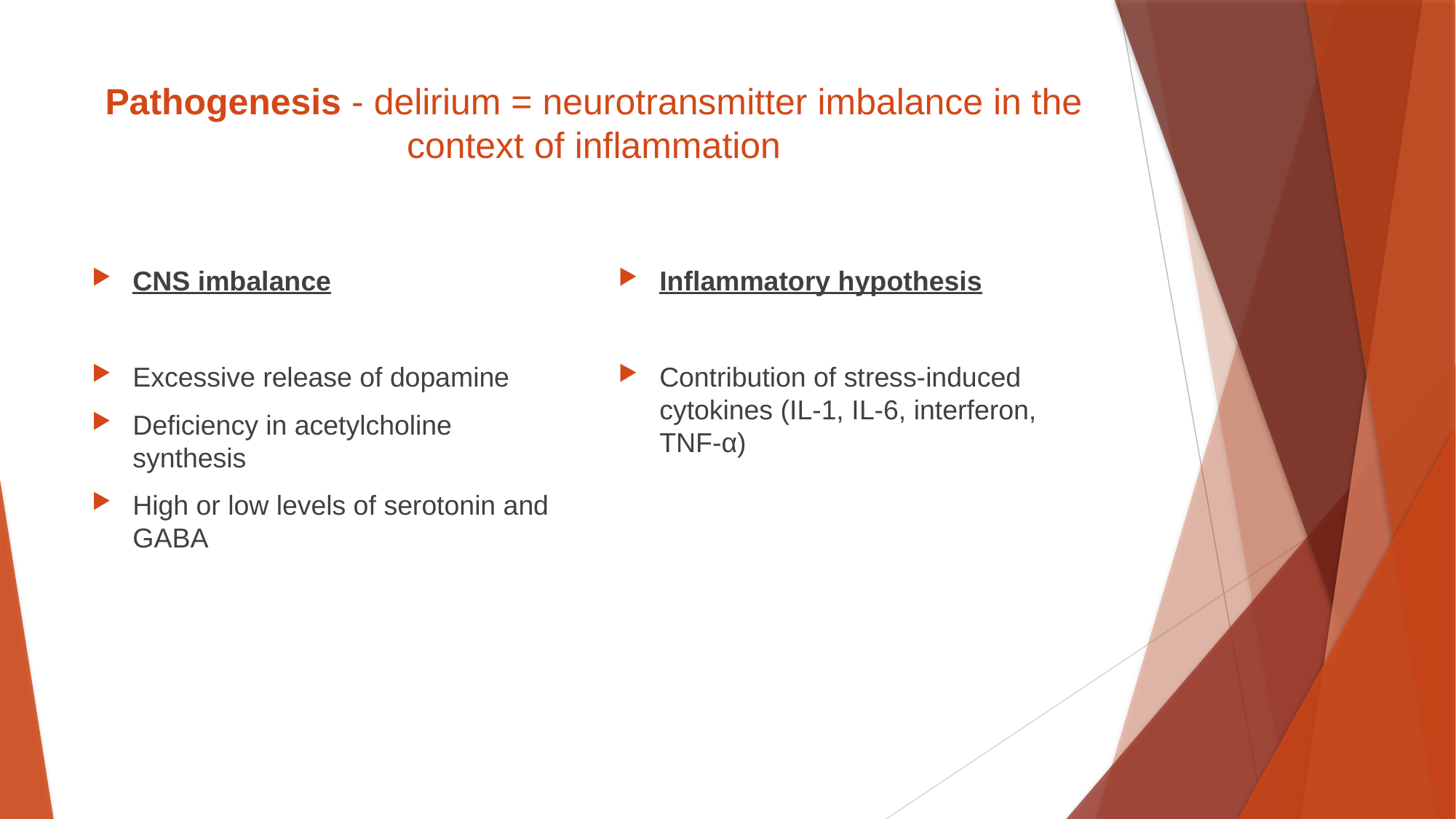

# Pathogenesis - delirium = neurotransmitter imbalance in the context of inflammation
CNS imbalance

Excessive release of dopamine
Deficiency in acetylcholine synthesis
High or low levels of serotonin and GABA
Inflammatory hypothesis

Contribution of stress-induced cytokines (IL-1, IL-6, interferon, TNF-α)